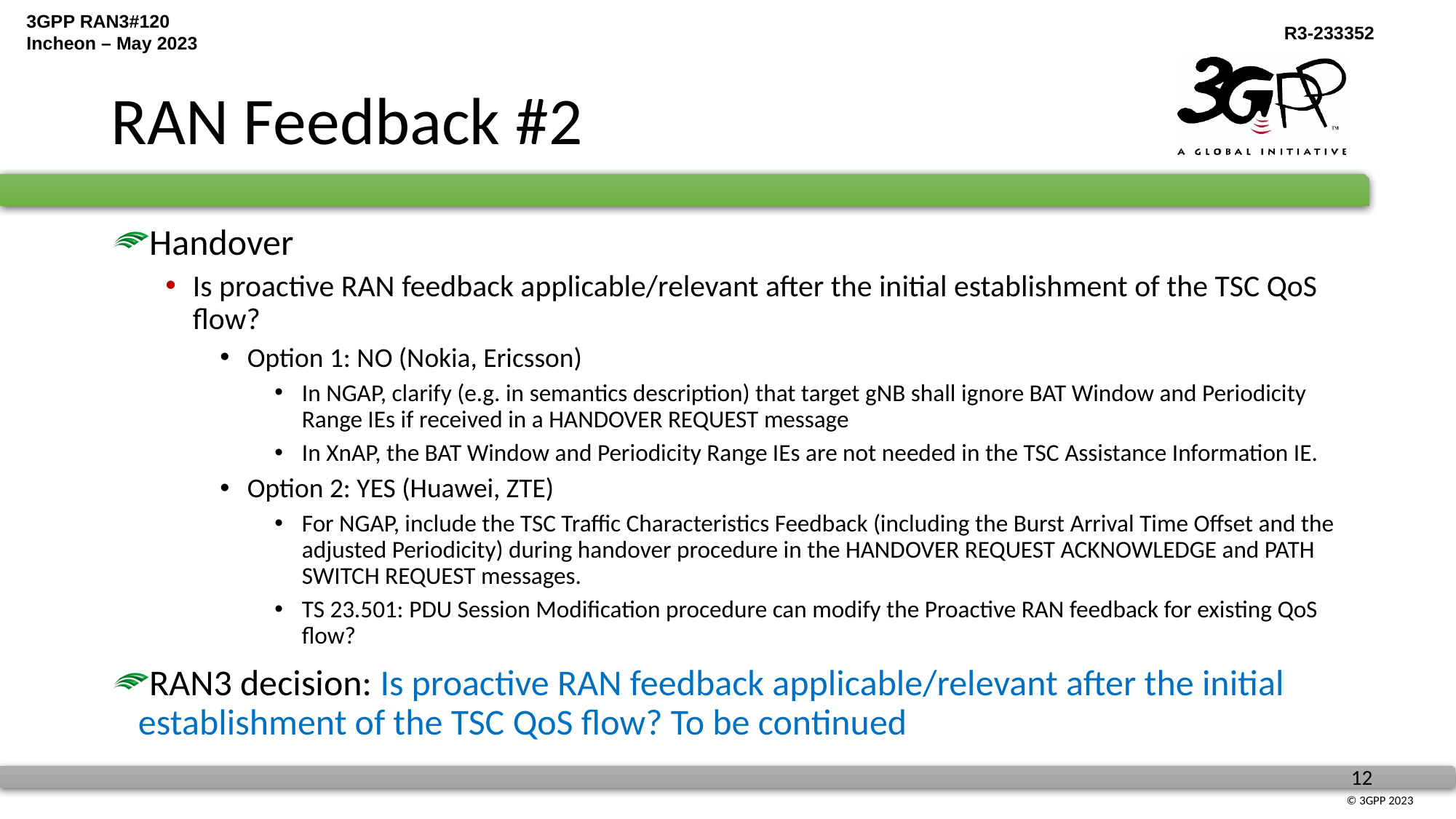

# RAN Feedback #2
Handover
Is proactive RAN feedback applicable/relevant after the initial establishment of the TSC QoS flow?
Option 1: NO (Nokia, Ericsson)
In NGAP, clarify (e.g. in semantics description) that target gNB shall ignore BAT Window and Periodicity Range IEs if received in a HANDOVER REQUEST message
In XnAP, the BAT Window and Periodicity Range IEs are not needed in the TSC Assistance Information IE.
Option 2: YES (Huawei, ZTE)
For NGAP, include the TSC Traffic Characteristics Feedback (including the Burst Arrival Time Offset and the adjusted Periodicity) during handover procedure in the HANDOVER REQUEST ACKNOWLEDGE and PATH SWITCH REQUEST messages.
TS 23.501: PDU Session Modification procedure can modify the Proactive RAN feedback for existing QoS flow?
RAN3 decision: Is proactive RAN feedback applicable/relevant after the initial establishment of the TSC QoS flow? To be continued